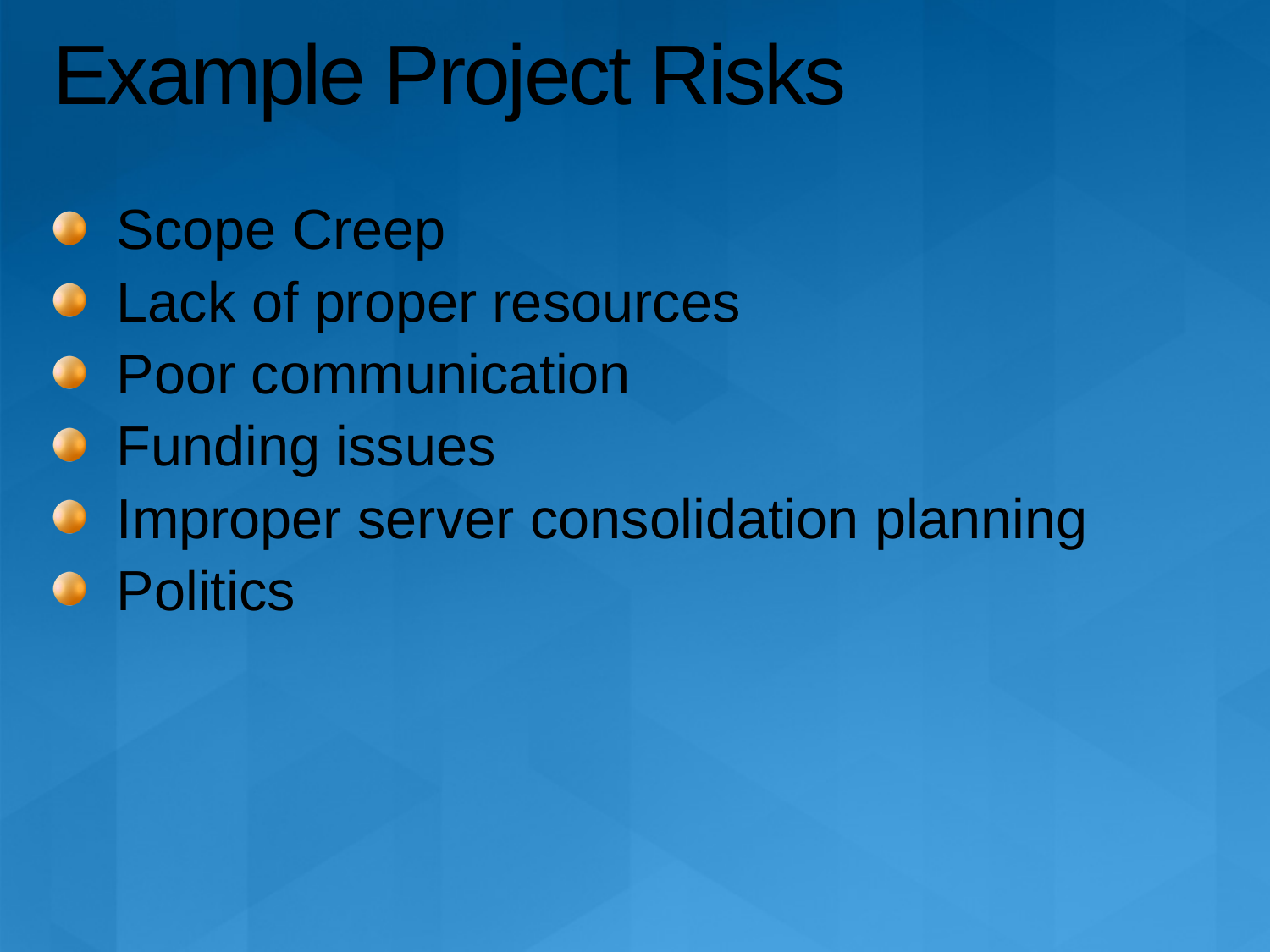

# Example Project Risks
Scope Creep
Lack of proper resources
Poor communication
Funding issues
Improper server consolidation planning
Politics